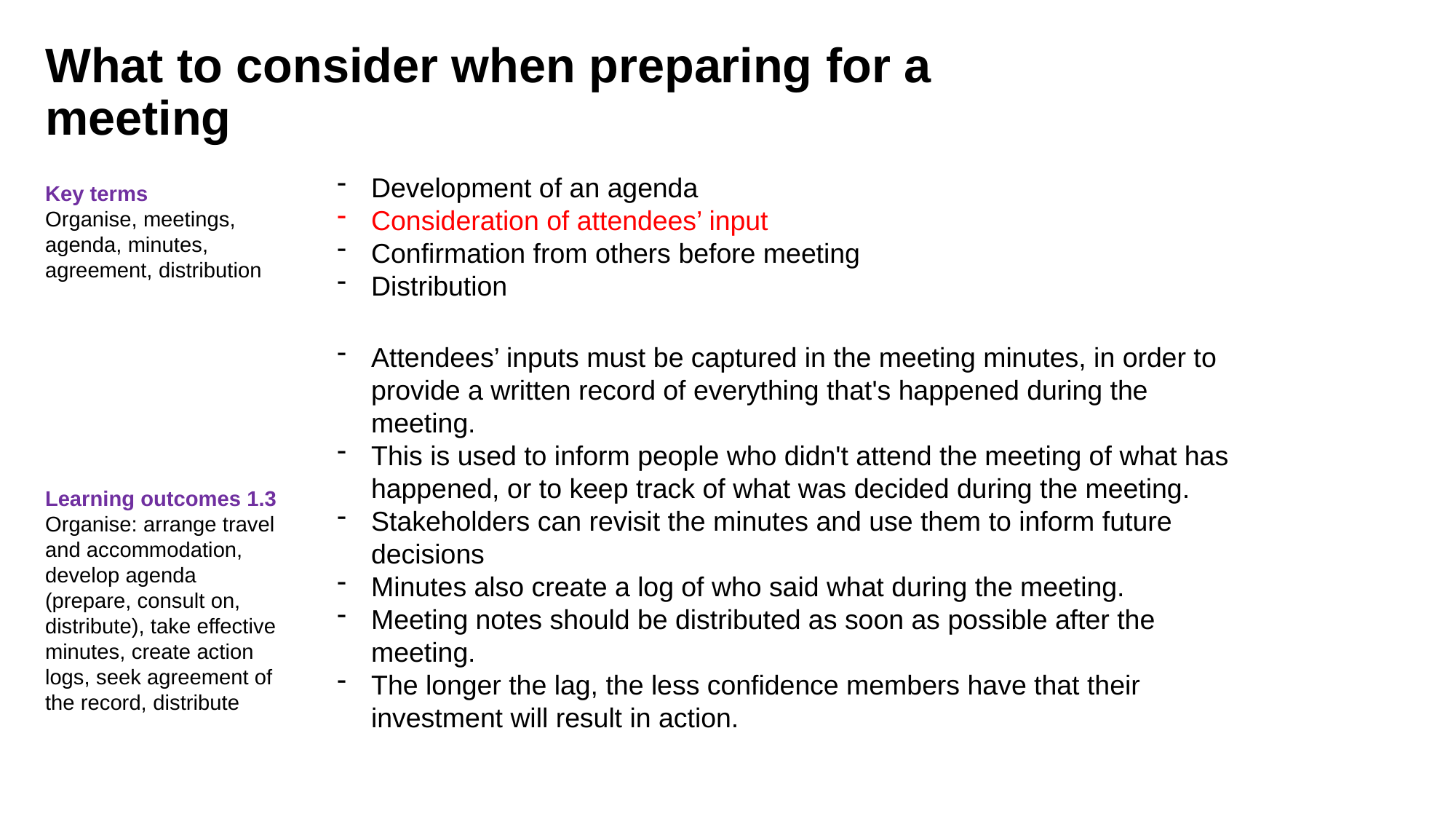

# What to consider when preparing for a meeting
Development of an agenda
Consideration of attendees’ input
Confirmation from others before meeting
Distribution
Key terms
Organise, meetings, agenda, minutes, agreement, distribution

Learning outcomes 1.3
Organise: arrange travel and accommodation, develop agenda (prepare, consult on, distribute), take effective minutes, create action logs, seek agreement of the record, distribute

Attendees’ inputs must be captured in the meeting minutes, in order to provide a written record of everything that's happened during the meeting.
This is used to inform people who didn't attend the meeting of what has happened, or to keep track of what was decided during the meeting.
Stakeholders can revisit the minutes and use them to inform future decisions
Minutes also create a log of who said what during the meeting.
Meeting notes should be distributed as soon as possible after the meeting.
The longer the lag, the less confidence members have that their investment will result in action.